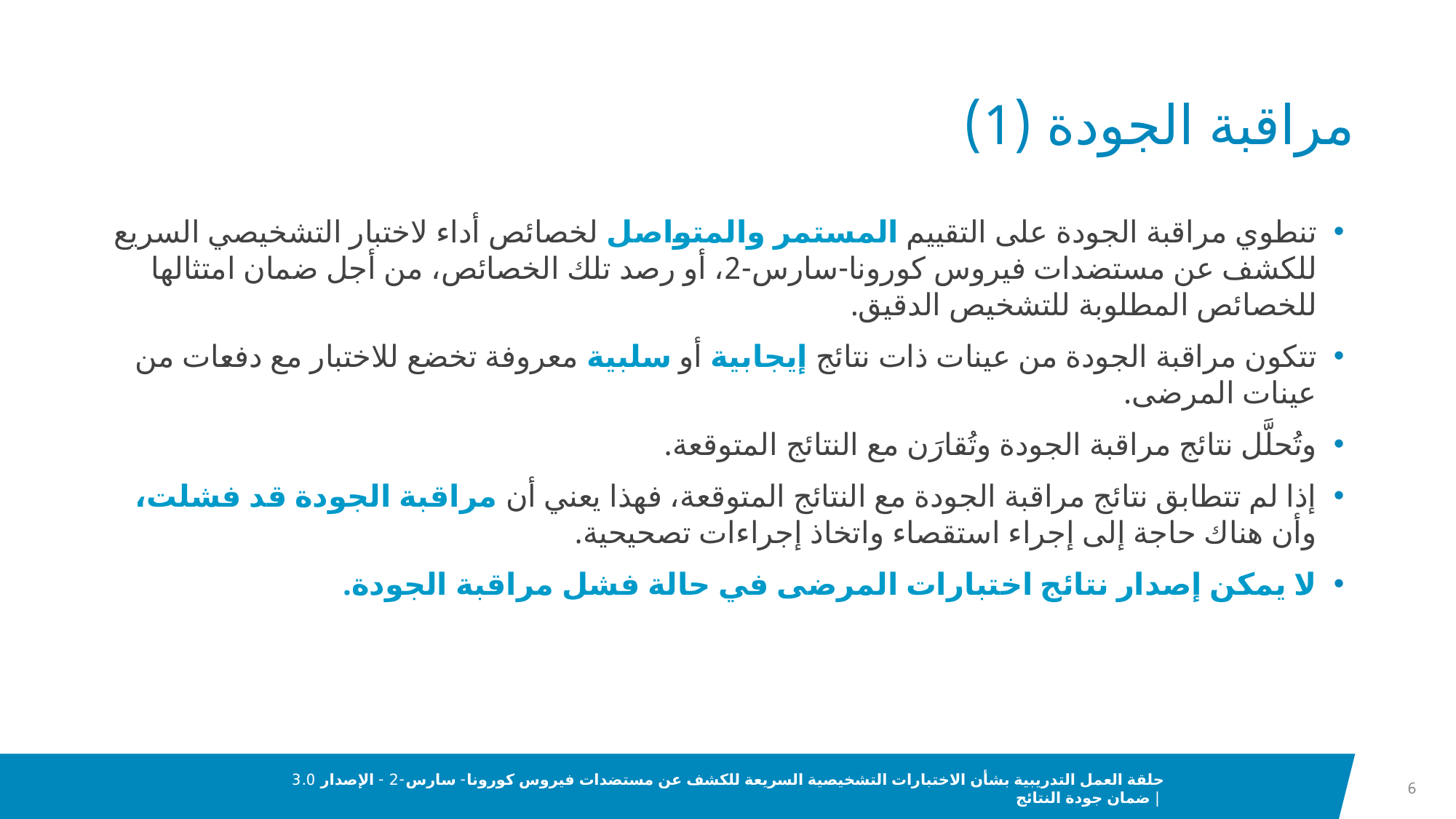

# مراقبة الجودة (1)
تنطوي مراقبة الجودة على التقييم المستمر والمتواصل لخصائص أداء لاختبار التشخيصي السريع للكشف عن مستضدات فيروس كورونا-سارس-2، أو رصد تلك الخصائص، من أجل ضمان امتثالها للخصائص المطلوبة للتشخيص الدقيق.
تتكون مراقبة الجودة من عينات ذات نتائج إيجابية أو سلبية معروفة تخضع للاختبار مع دفعات من عينات المرضى.
وتُحلَّل نتائج مراقبة الجودة وتُقارَن مع النتائج المتوقعة.
إذا لم تتطابق نتائج مراقبة الجودة مع النتائج المتوقعة، فهذا يعني أن مراقبة الجودة قد فشلت، وأن هناك حاجة إلى إجراء استقصاء واتخاذ إجراءات تصحيحية.
لا يمكن إصدار نتائج اختبارات المرضى في حالة فشل مراقبة الجودة.

6
حلقة العمل التدريبية بشأن الاختبارات التشخيصية السريعة للكشف عن مستضدات فيروس كورونا- سارس-2 - الإصدار 3.0 | ضمان جودة النتائج